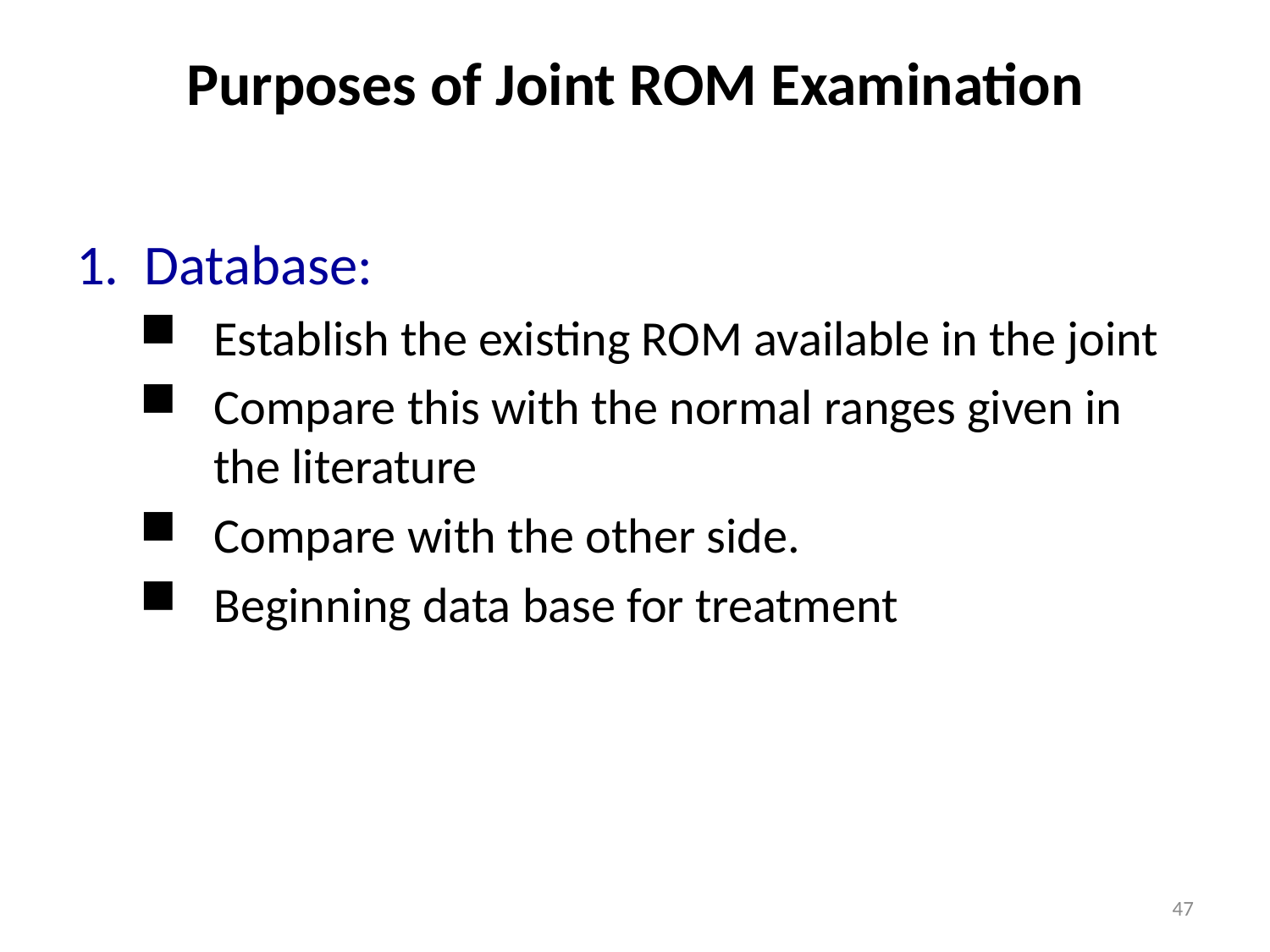

# Purposes of Joint ROM Examination
1.  Database:
Establish the existing ROM available in the joint
Compare this with the normal ranges given in the literature
Compare with the other side.
Beginning data base for treatment
47